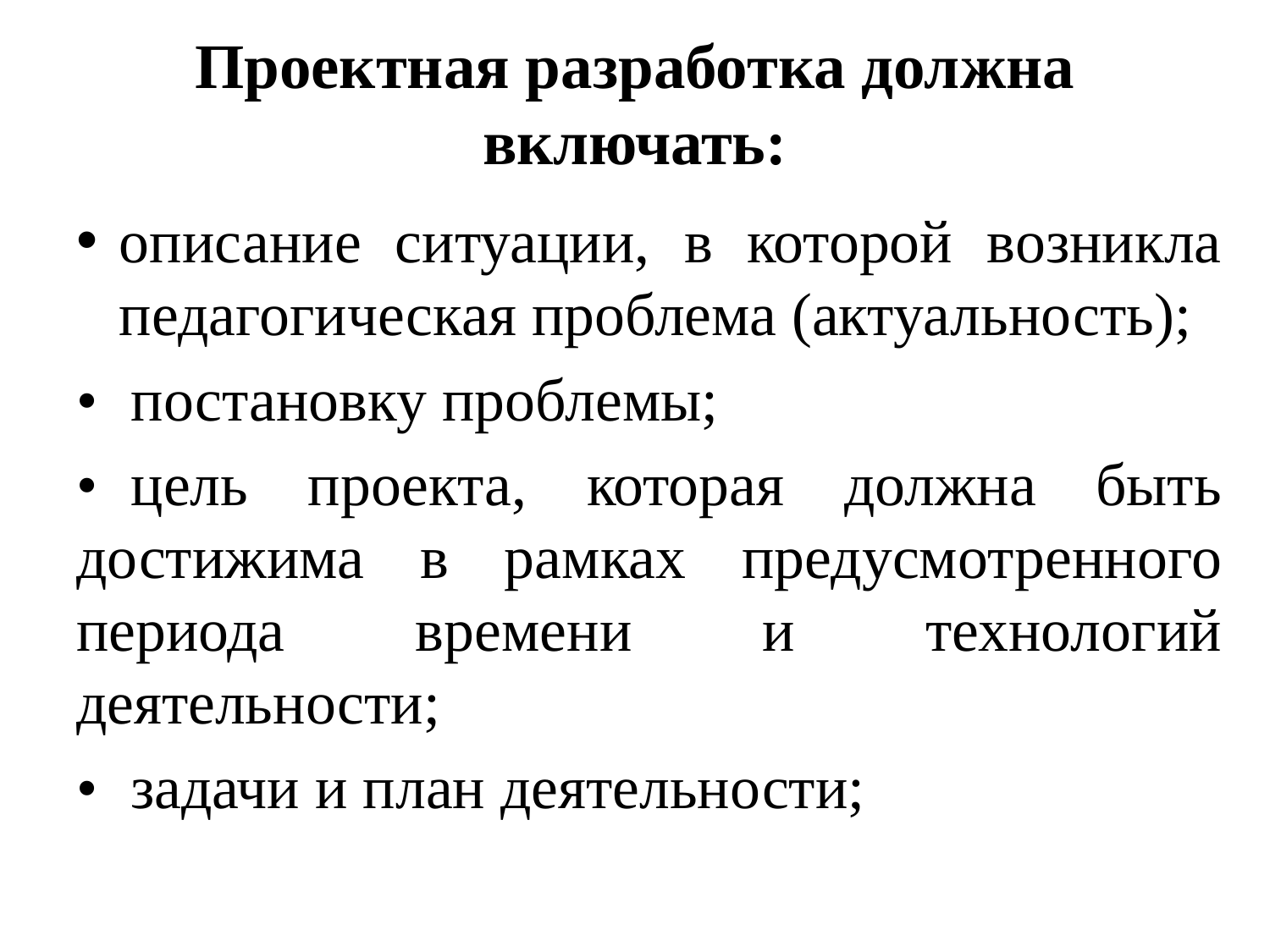

# Проектная разработка должна включать:
описание ситуации, в которой возникла педагогическая проблема (актуальность);
•	постановку проблемы;
•	цель проекта, которая должна быть достижима в рамках предусмотренного периода времени и технологий деятельности;
•	задачи и план деятельности;